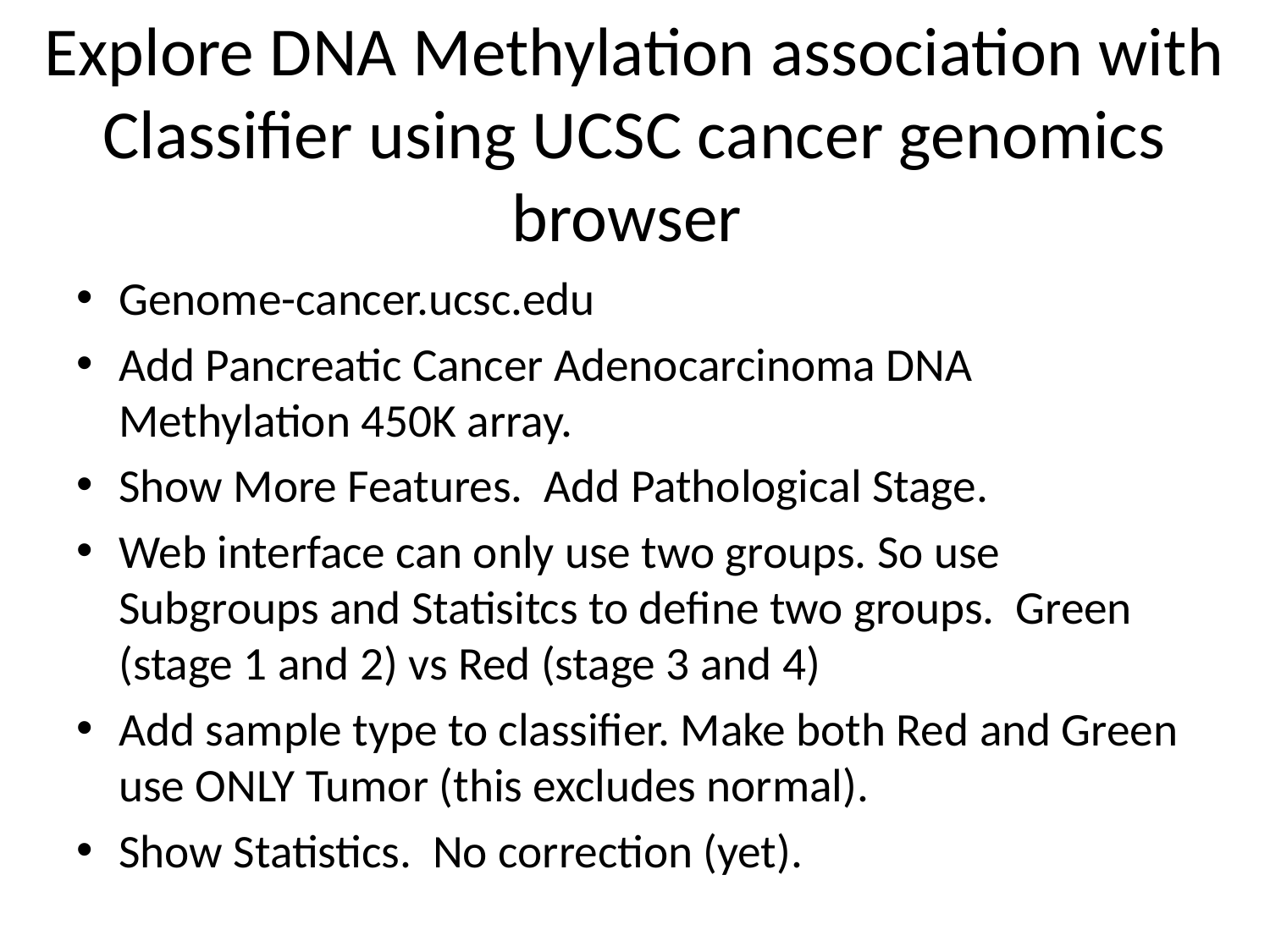

# Explore DNA Methylation association with Classifier using UCSC cancer genomics browser
Genome-cancer.ucsc.edu
Add Pancreatic Cancer Adenocarcinoma DNA Methylation 450K array.
Show More Features.  Add Pathological Stage.
Web interface can only use two groups. So use Subgroups and Statisitcs to define two groups.  Green (stage 1 and 2) vs Red (stage 3 and 4)
Add sample type to classifier. Make both Red and Green use ONLY Tumor (this excludes normal).
Show Statistics.  No correction (yet).